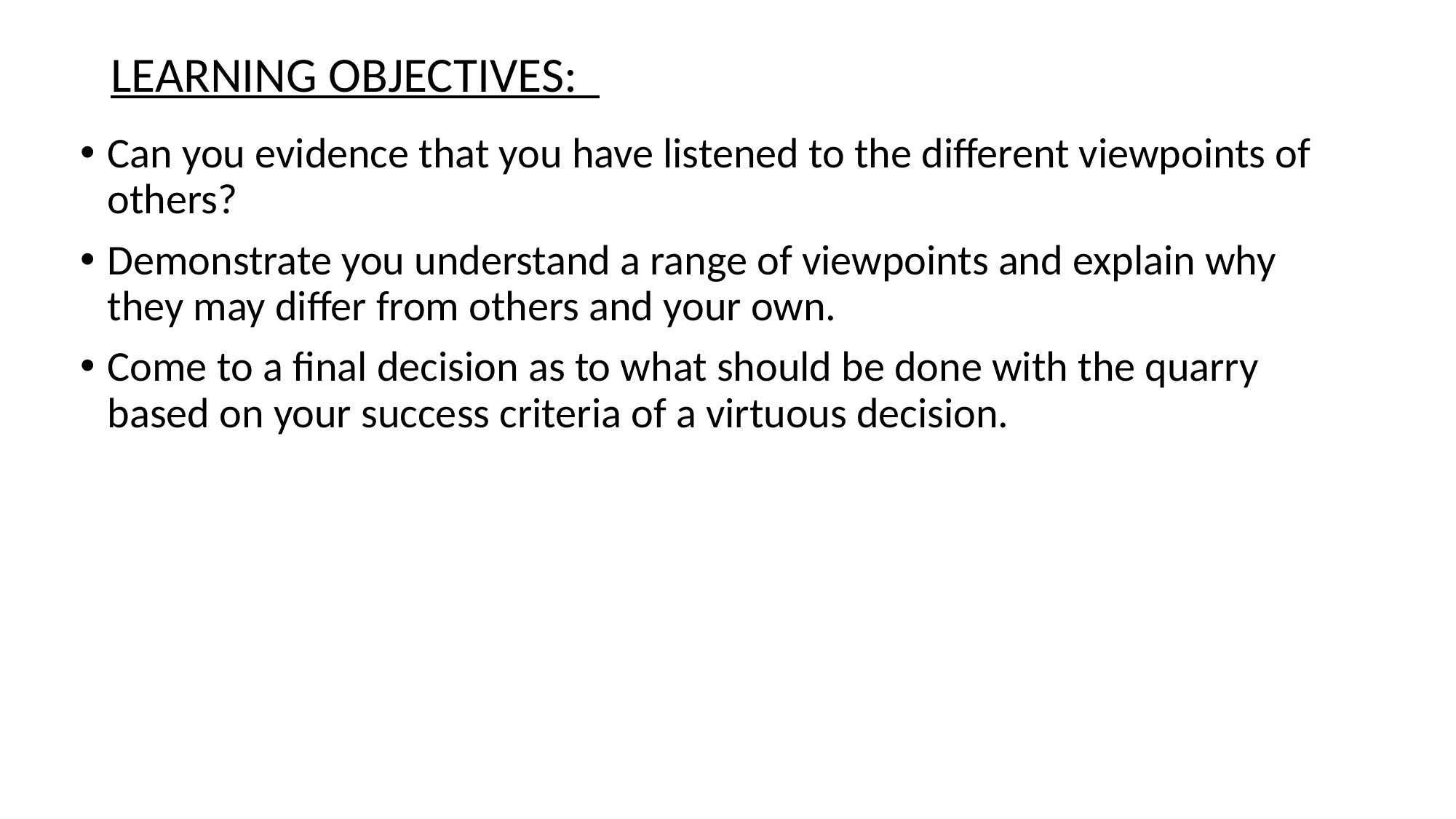

# LEARNING OBJECTIVES:
Can you evidence that you have listened to the different viewpoints of others?
Demonstrate you understand a range of viewpoints and explain why they may differ from others and your own.
Come to a final decision as to what should be done with the quarry based on your success criteria of a virtuous decision.